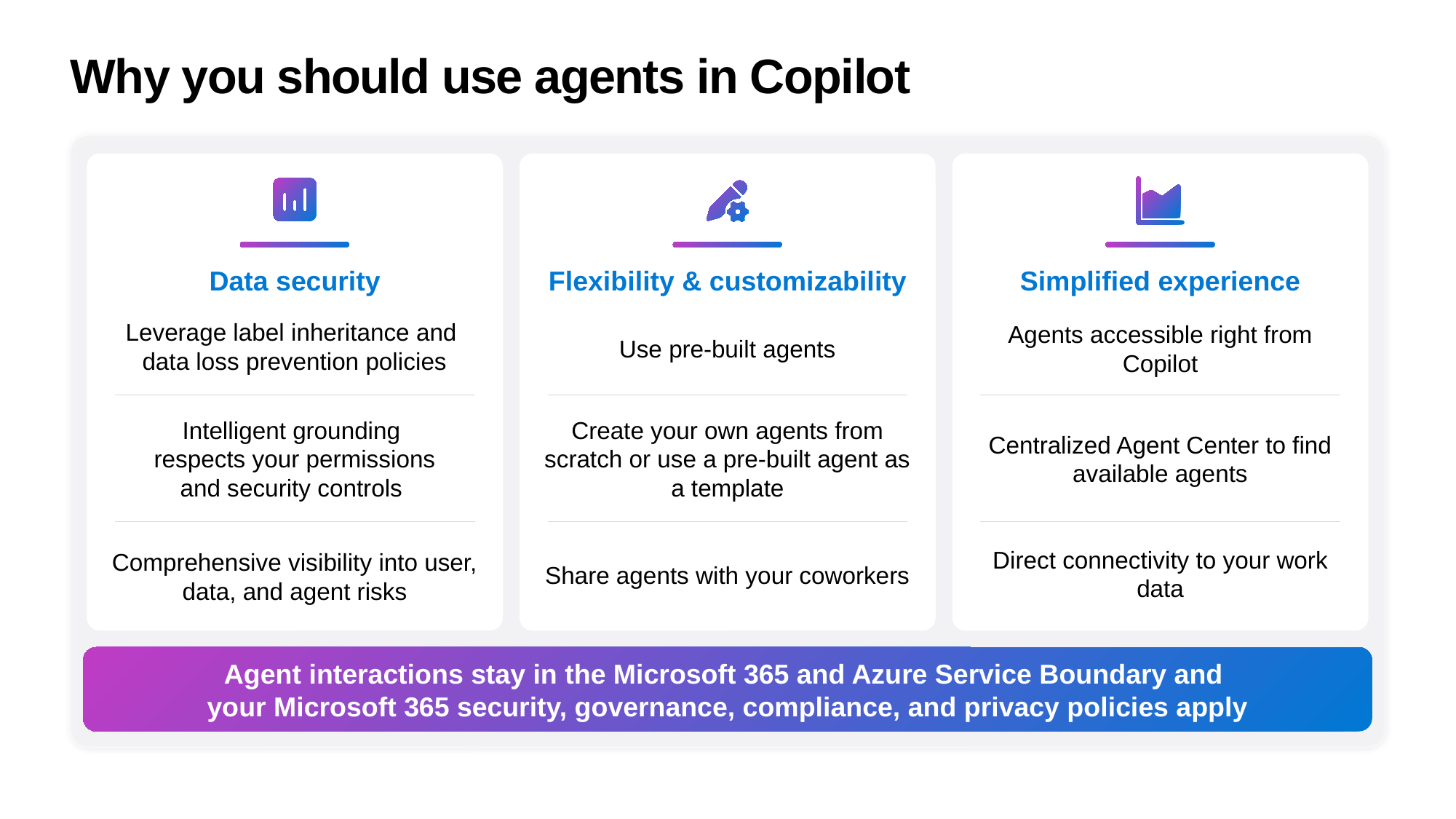

# Why you should use agents in Copilot

Data security
Flexibility & customizability
Simplified experience
Leverage label inheritance and
data loss prevention policies
Use pre-built agents
Agents accessible right from Copilot
Intelligent grounding
respects your permissions
and security controls
Create your own agents from scratch or use a pre-built agent as a template
Centralized Agent Center to find available agents
Comprehensive visibility into user, data, and agent risks
Direct connectivity to your work data
Share agents with your coworkers
Agent interactions stay in the Microsoft 365 and Azure Service Boundary and
your Microsoft 365 security, governance, compliance, and privacy policies apply